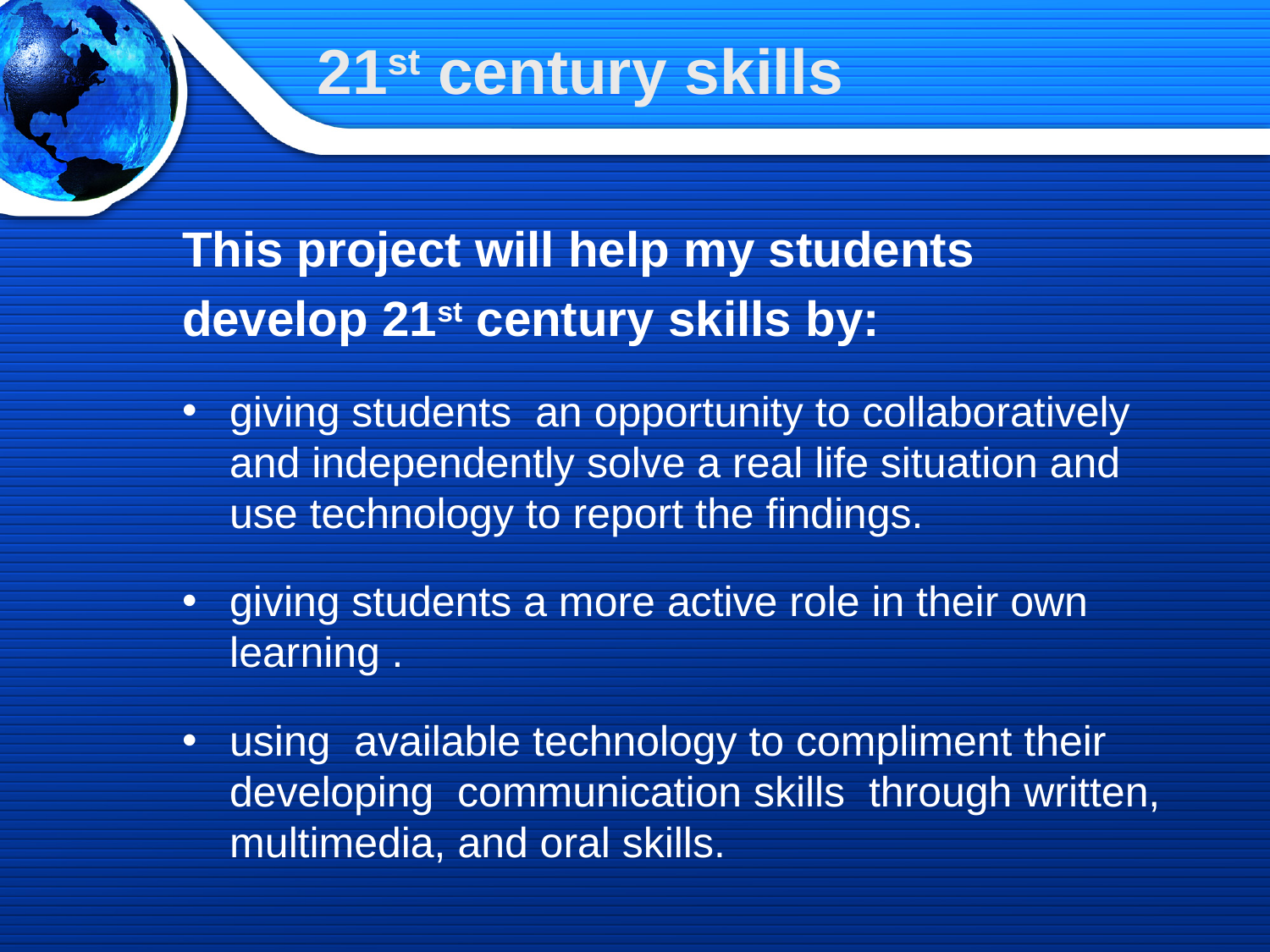

# 21st century skills
This project will help my students
develop 21st century skills by:

giving students  an opportunity to collaboratively  and independently solve a real life situation and  use technology to report the findings.

giving students a more active role in their own learning .

using  available technology to compliment their developing  communication skills  through written, multimedia, and oral skills.